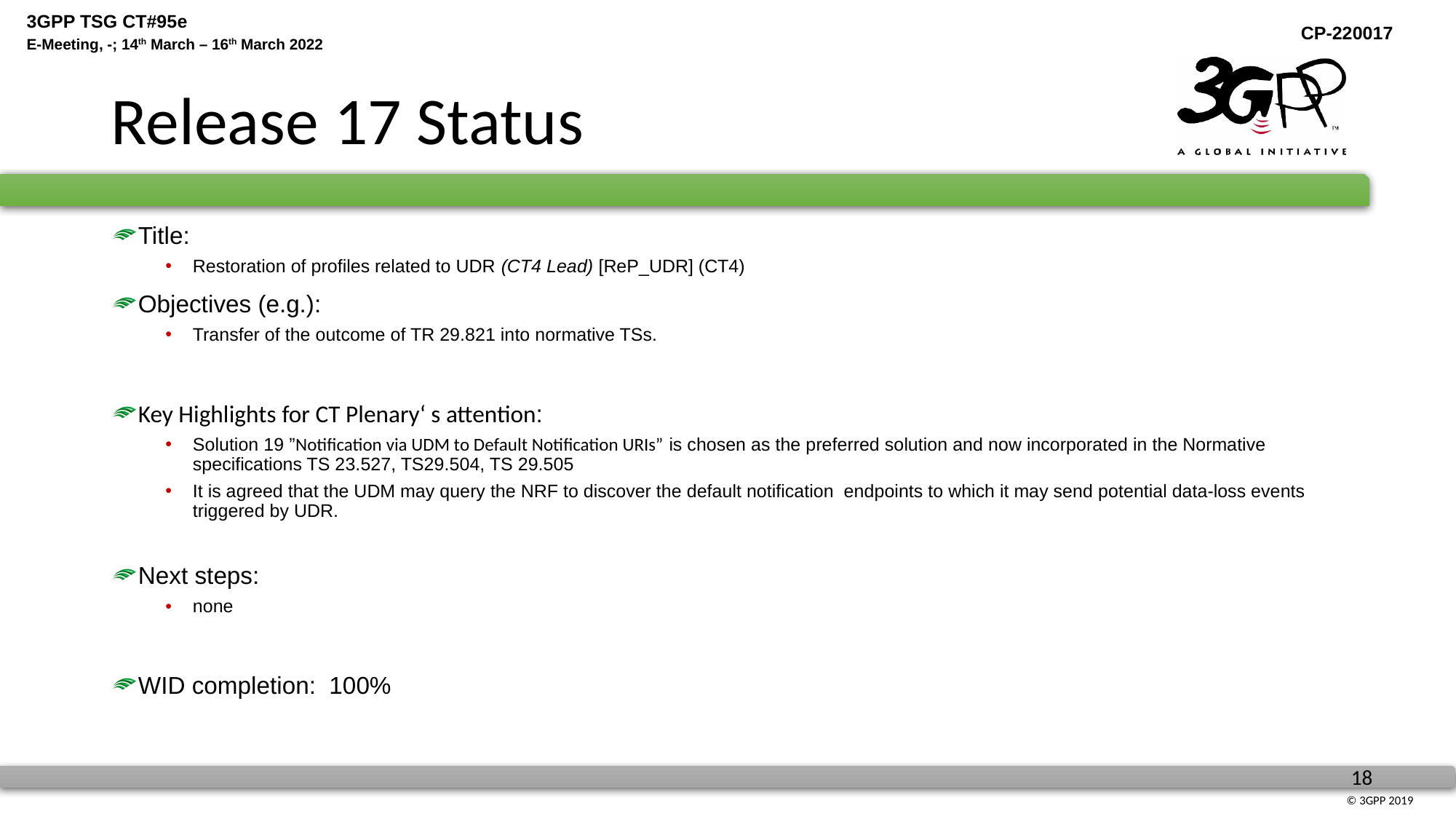

# Release 17 Status
Title:
Restoration of profiles related to UDR (CT4 Lead) [ReP_UDR] (CT4)
Objectives (e.g.):
Transfer of the outcome of TR 29.821 into normative TSs.

Key Highlights for CT Plenary‘ s attention:
Solution 19 ”Notification via UDM to Default Notification URIs” is chosen as the preferred solution and now incorporated in the Normative specifications TS 23.527, TS29.504, TS 29.505
It is agreed that the UDM may query the NRF to discover the default notification  endpoints to which it may send potential data-loss events triggered by UDR.

Next steps:
none

WID completion:  100%